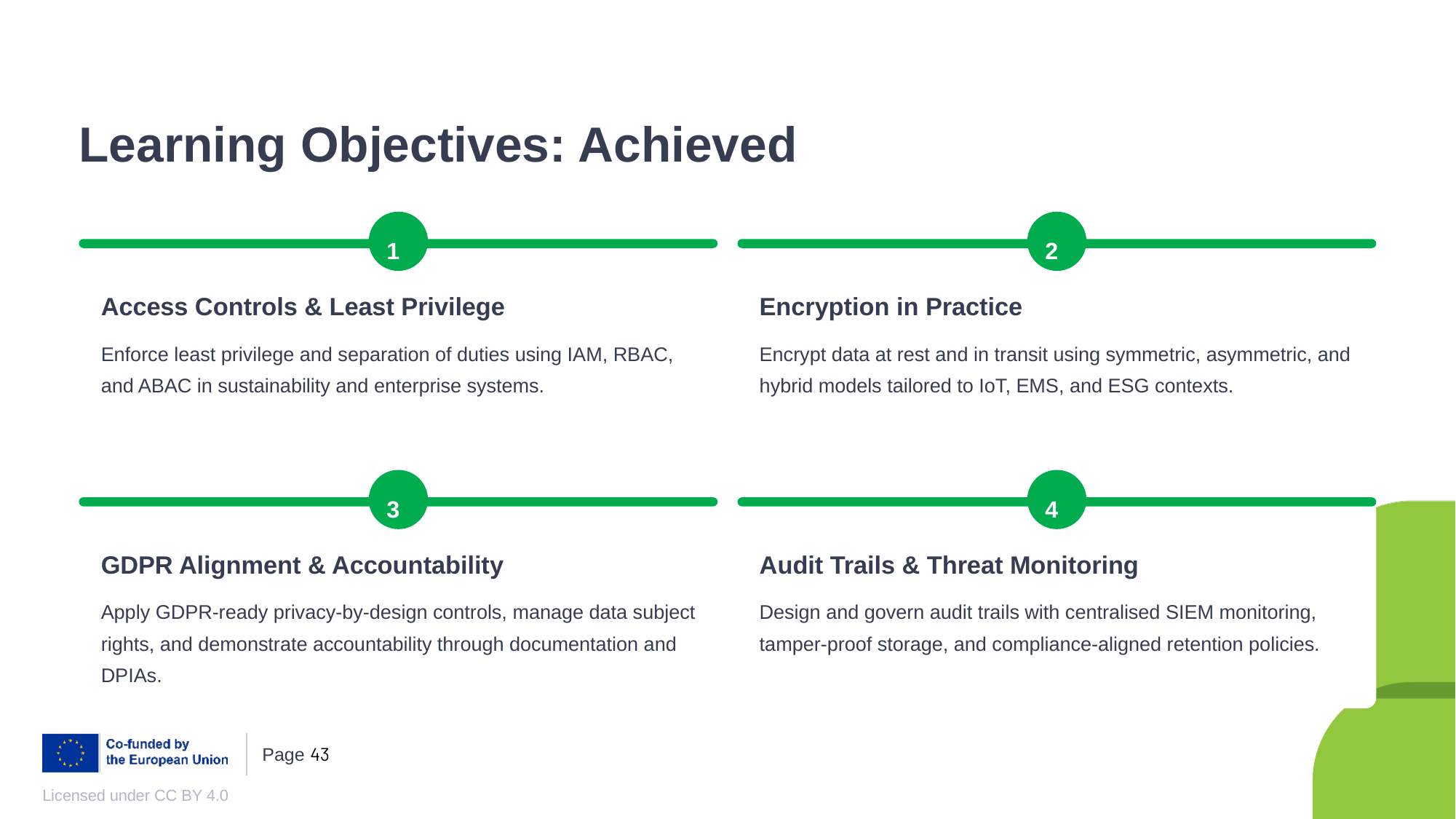

Learning Objectives: Achieved

1
2

Access Controls & Least Privilege
Encryption in Practice
Enforce least privilege and separation of duties using IAM, RBAC, and ABAC in sustainability and enterprise systems.
Encrypt data at rest and in transit using symmetric, asymmetric, and hybrid models tailored to IoT, EMS, and ESG contexts.

3
4

GDPR Alignment & Accountability
Audit Trails & Threat Monitoring
Apply GDPR-ready privacy-by-design controls, manage data subject rights, and demonstrate accountability through documentation and DPIAs.
Design and govern audit trails with centralised SIEM monitoring, tamper-proof storage, and compliance-aligned retention policies.